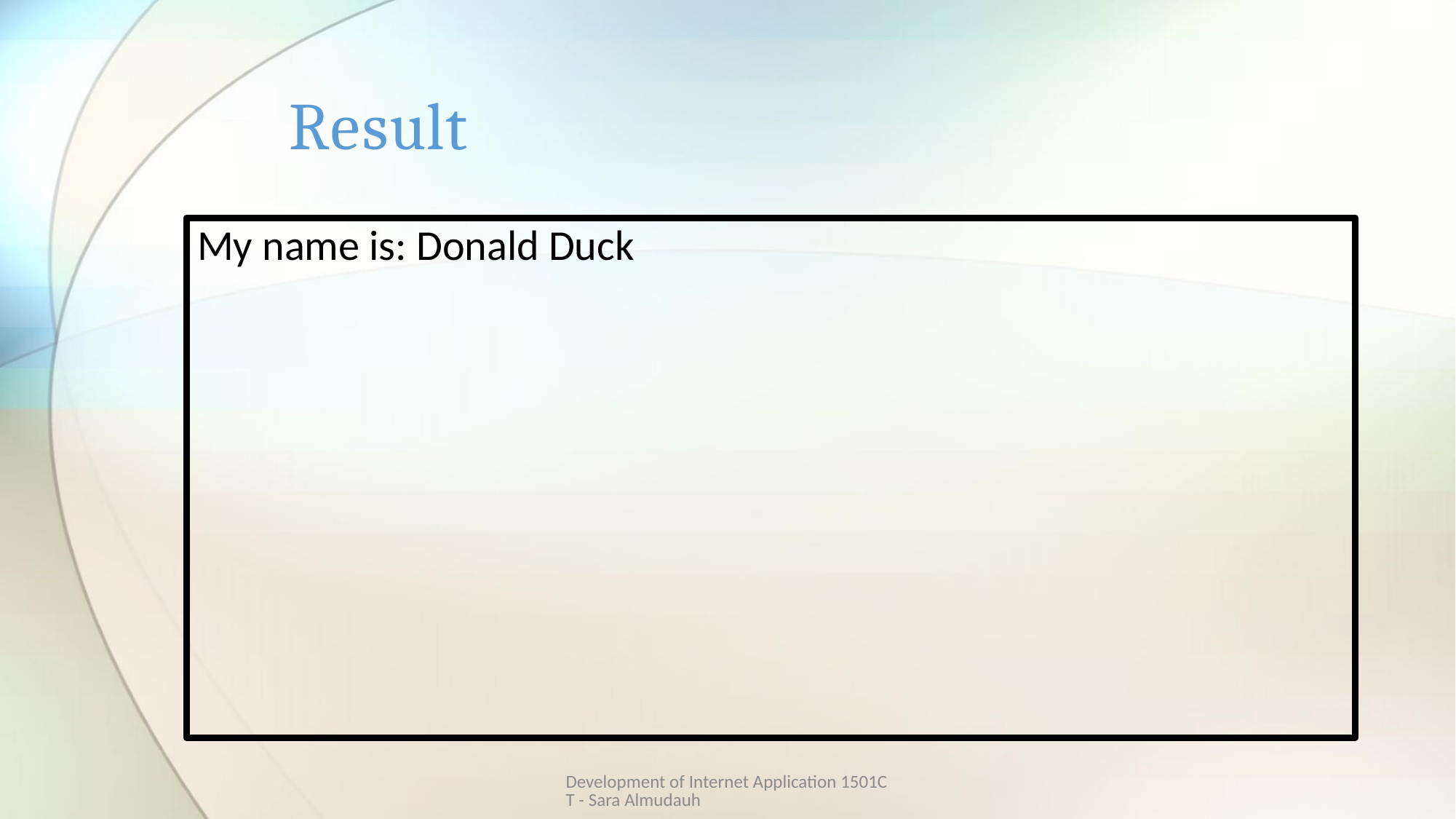

# Result
My name is: Donald Duck
Development of Internet Application 1501CT - Sara Almudauh